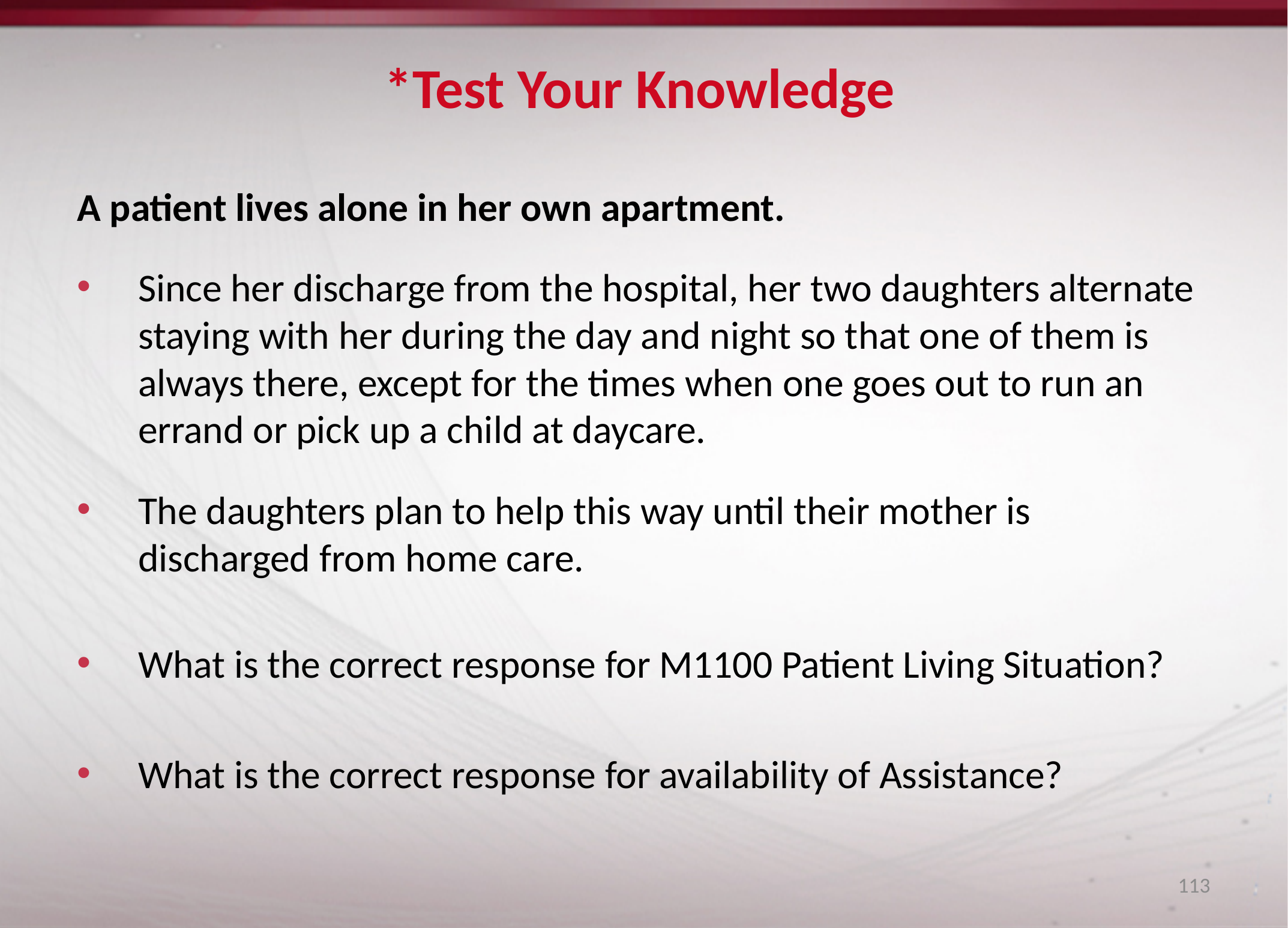

# *Test Your Knowledge
A patient lives alone in her own apartment.

Since her discharge from the hospital, her two daughters alternate staying with her during the day and night so that one of them is always there, except for the times when one goes out to run an errand or pick up a child at daycare.

The daughters plan to help this way until their mother is discharged from home care.

What is the correct response for M1100 Patient Living Situation?

What is the correct response for availability of Assistance?
113